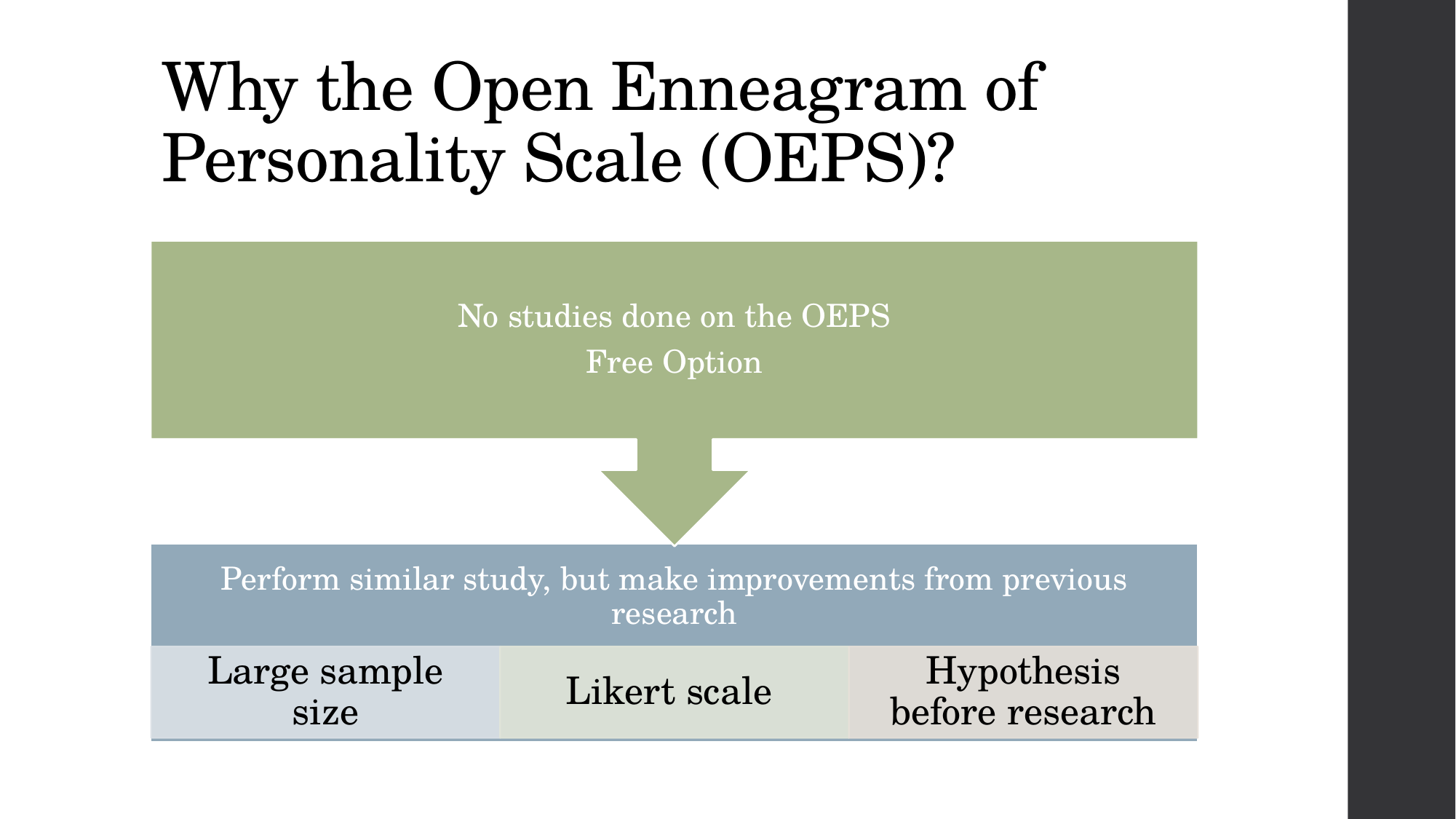

# Why the Open Enneagram of Personality Scale (OEPS)?
Perform similar study, but make improvements from previous research
Large sample size
Likert scale
Hypothesis before research
No studies done on the OEPS
Free Option